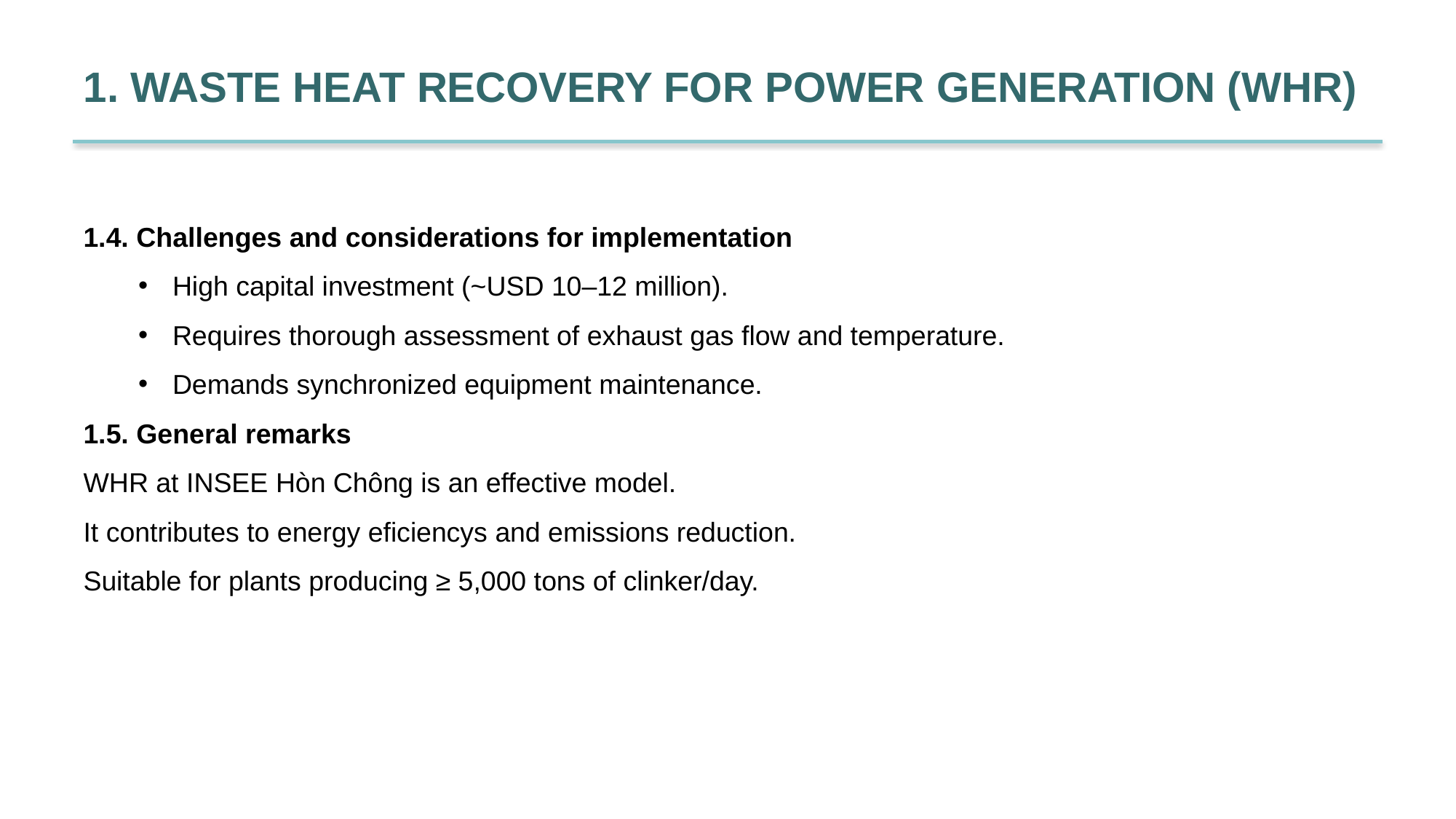

1. WASTE HEAT RECOVERY FOR POWER GENERATION (WHR)
1.4. Challenges and considerations for implementation
High capital investment (~USD 10–12 million).
Requires thorough assessment of exhaust gas flow and temperature.
Demands synchronized equipment maintenance.
1.5. General remarks
WHR at INSEE Hòn Chông is an effective model.
It contributes to energy eficiencys and emissions reduction.
Suitable for plants producing ≥ 5,000 tons of clinker/day.